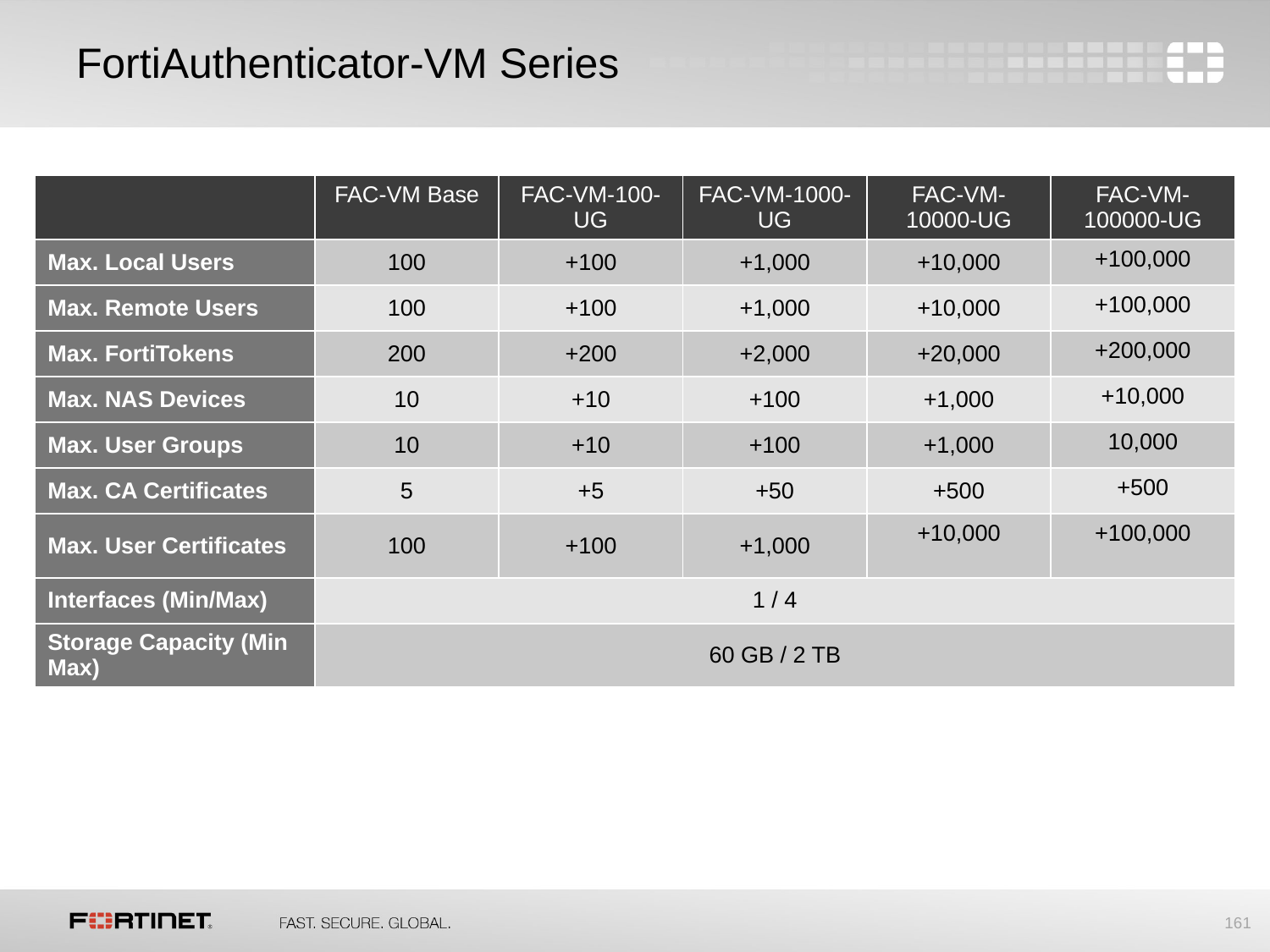

# FortiAuthenticator-VM Series
|  | FAC-VM Base | FAC-VM-100-UG | FAC-VM-1000-UG | FAC-VM-10000-UG | FAC-VM-100000-UG |
| --- | --- | --- | --- | --- | --- |
| Max. Local Users | 100 | +100 | +1,000 | +10,000 | +100,000 |
| Max. Remote Users | 100 | +100 | +1,000 | +10,000 | +100,000 |
| Max. FortiTokens | 200 | +200 | +2,000 | +20,000 | +200,000 |
| Max. NAS Devices | 10 | +10 | +100 | +1,000 | +10,000 |
| Max. User Groups | 10 | +10 | +100 | +1,000 | 10,000 |
| Max. CA Certificates | 5 | +5 | +50 | +500 | +500 |
| Max. User Certificates | 100 | +100 | +1,000 | +10,000 | +100,000 |
| Interfaces (Min/Max) | 1 / 4 |  |  |  |  |
| Storage Capacity (Min Max) | 60 GB / 2 TB |  |  |  |  |